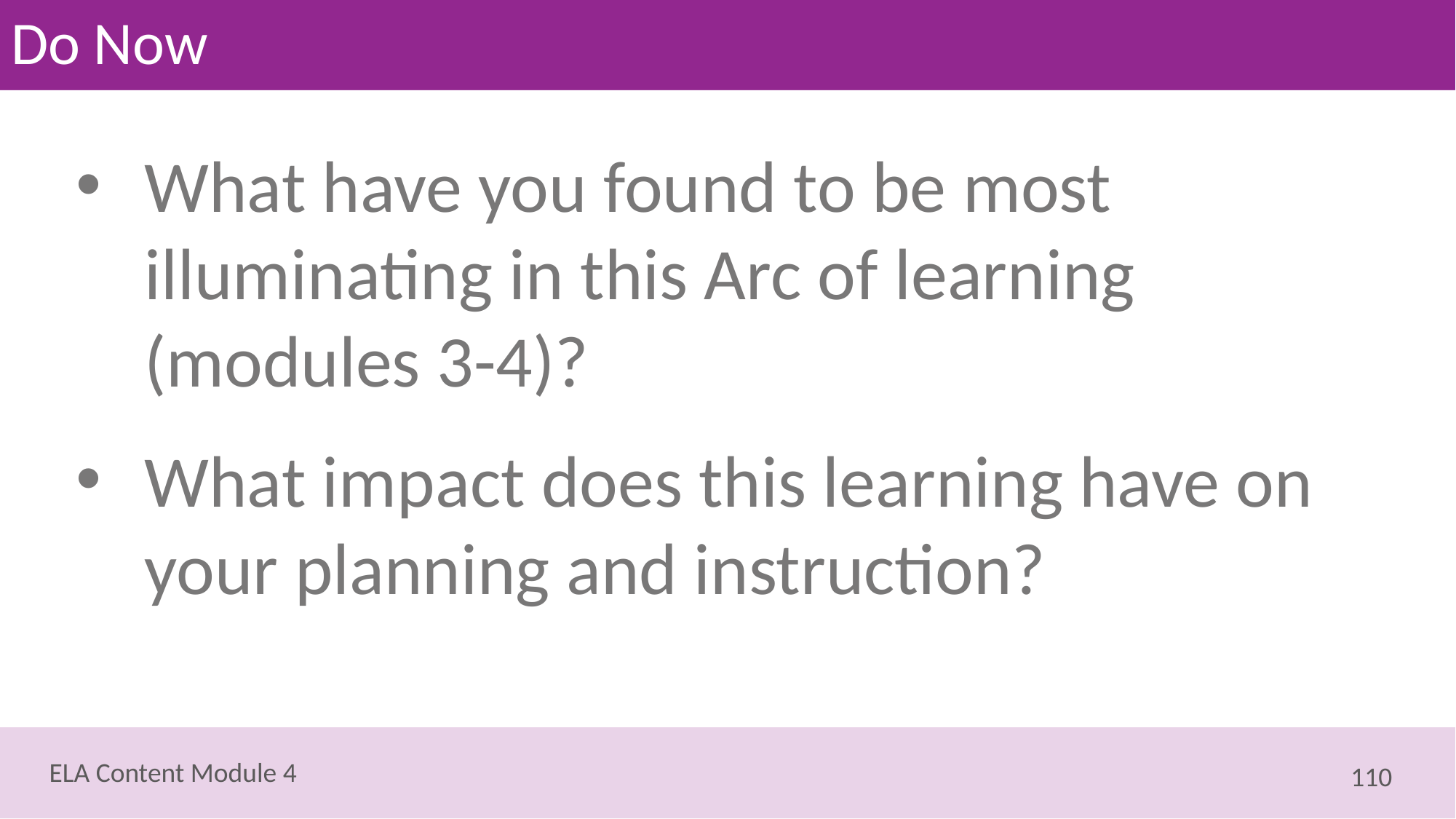

# Do Now
What have you found to be most illuminating in this Arc of learning (modules 3-4)?

What impact does this learning have on your planning and instruction?
110